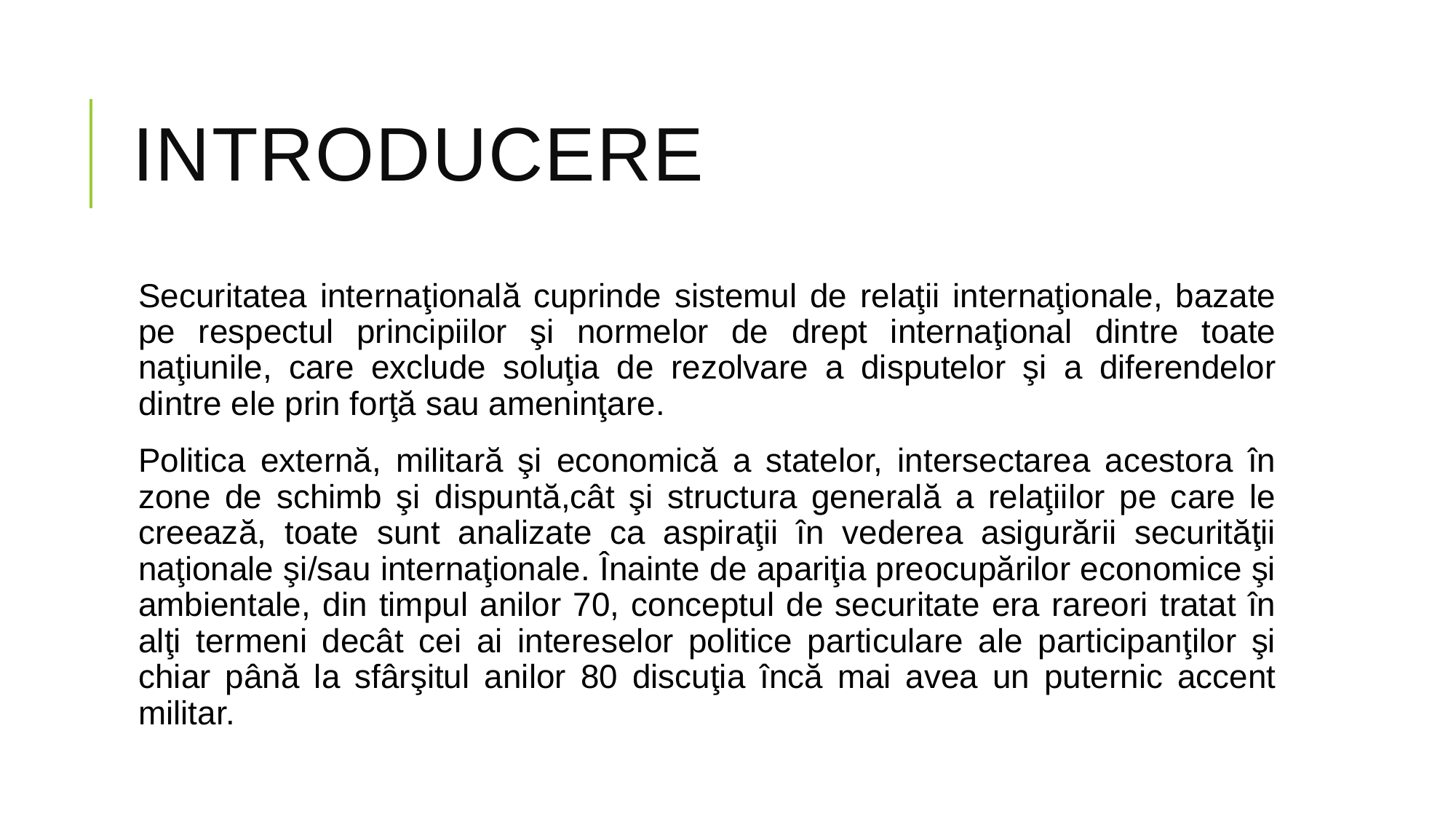

# Introducere
Securitatea internaţională cuprinde sistemul de relaţii internaţionale, bazate pe respectul principiilor şi normelor de drept internaţional dintre toate naţiunile, care exclude soluţia de rezolvare a disputelor şi a diferendelor dintre ele prin forţă sau ameninţare.
Politica externă, militară şi economică a statelor, intersectarea acestora în zone de schimb şi dispuntă,cât şi structura generală a relaţiilor pe care le creează, toate sunt analizate ca aspiraţii în vederea asigurării securităţii naţionale şi/sau internaţionale. Înainte de apariţia preocupărilor economice şi ambientale, din timpul anilor 70, conceptul de securitate era rareori tratat în alţi termeni decât cei ai intereselor politice particulare ale participanţilor şi chiar până la sfârşitul anilor 80 discuţia încă mai avea un puternic accent militar.